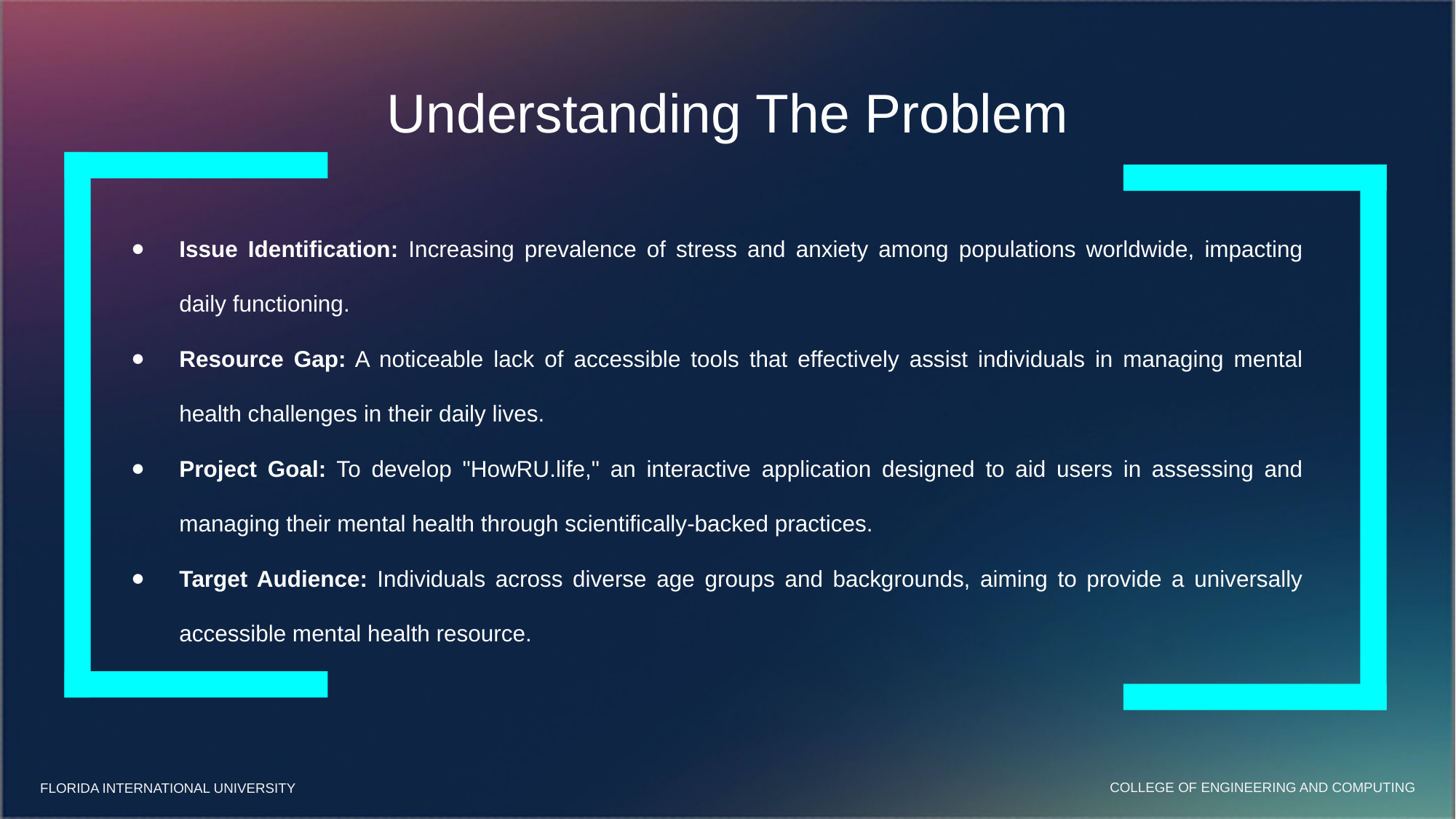

Understanding The Problem

Issue Identification: Increasing prevalence of stress and anxiety among populations worldwide, impacting daily functioning.
Resource Gap: A noticeable lack of accessible tools that effectively assist individuals in managing mental health challenges in their daily lives.
Project Goal: To develop "HowRU.life," an interactive application designed to aid users in assessing and managing their mental health through scientifically-backed practices.
Target Audience: Individuals across diverse age groups and backgrounds, aiming to provide a universally accessible mental health resource.